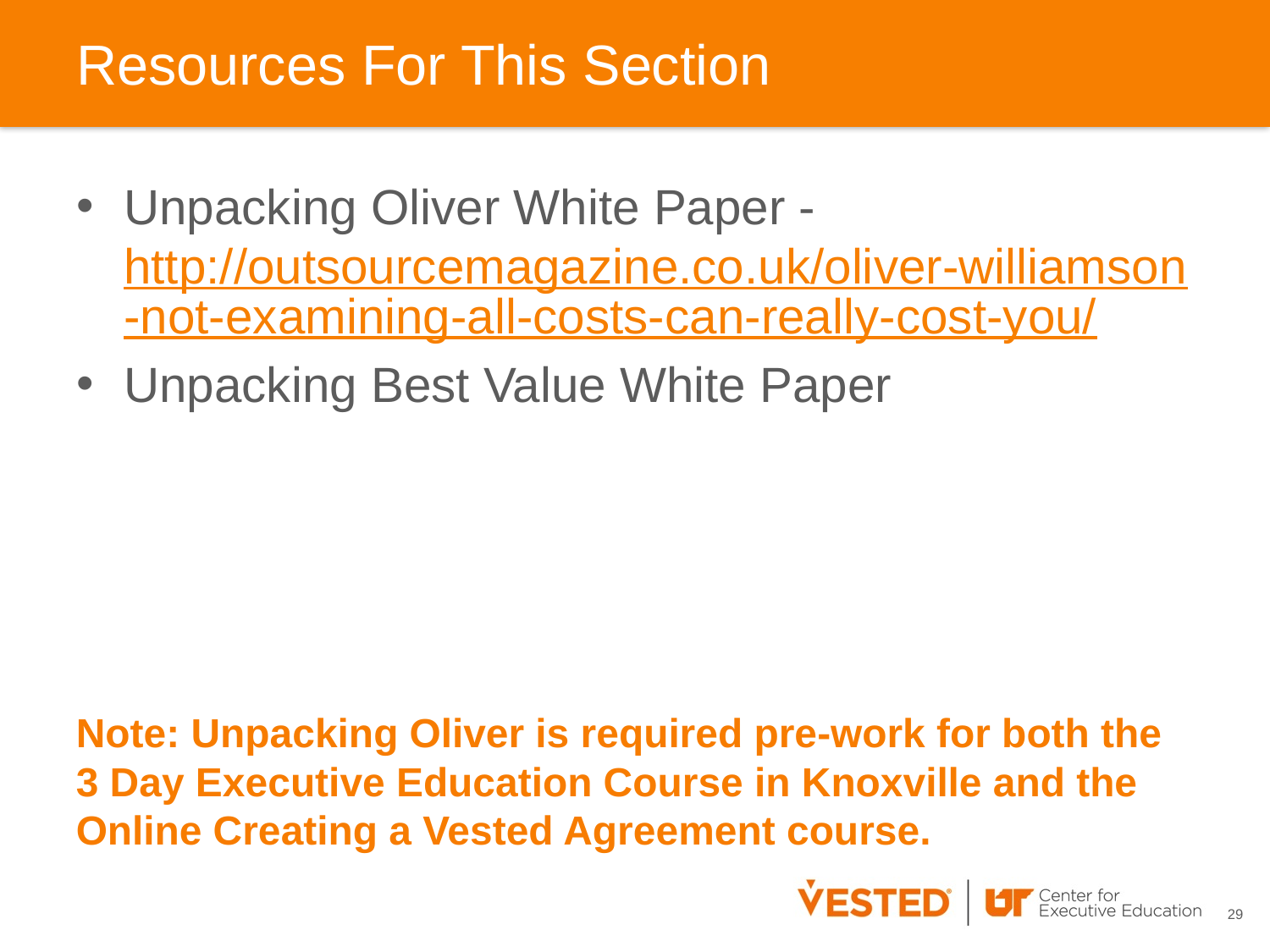

# Resources For This Section
Unpacking Oliver White Paper - http://outsourcemagazine.co.uk/oliver-williamson-not-examining-all-costs-can-really-cost-you/
Unpacking Best Value White Paper
Note: Unpacking Oliver is required pre-work for both the 3 Day Executive Education Course in Knoxville and the Online Creating a Vested Agreement course.
29